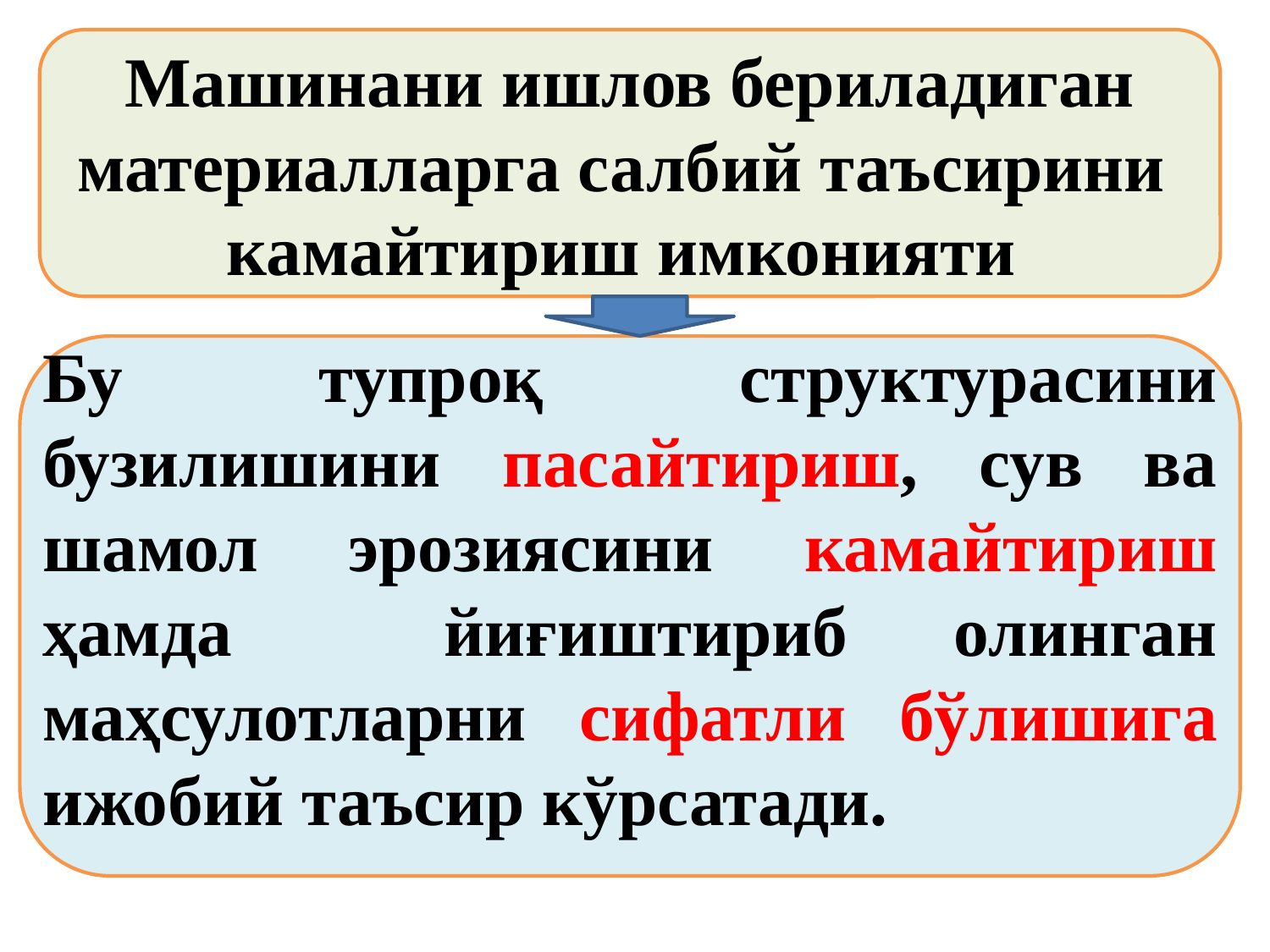

Машинани ишлов бериладиган материалларга салбий таъсирини  камайтириш имконияти

Бу тупроқ структурасини бузилишини пасайтириш, сув ва шамол эрозиясини камайтириш ҳамда  йиғиштириб олинган маҳсулотларни сифатли бўлишига ижобий таъсир кўрсатади.